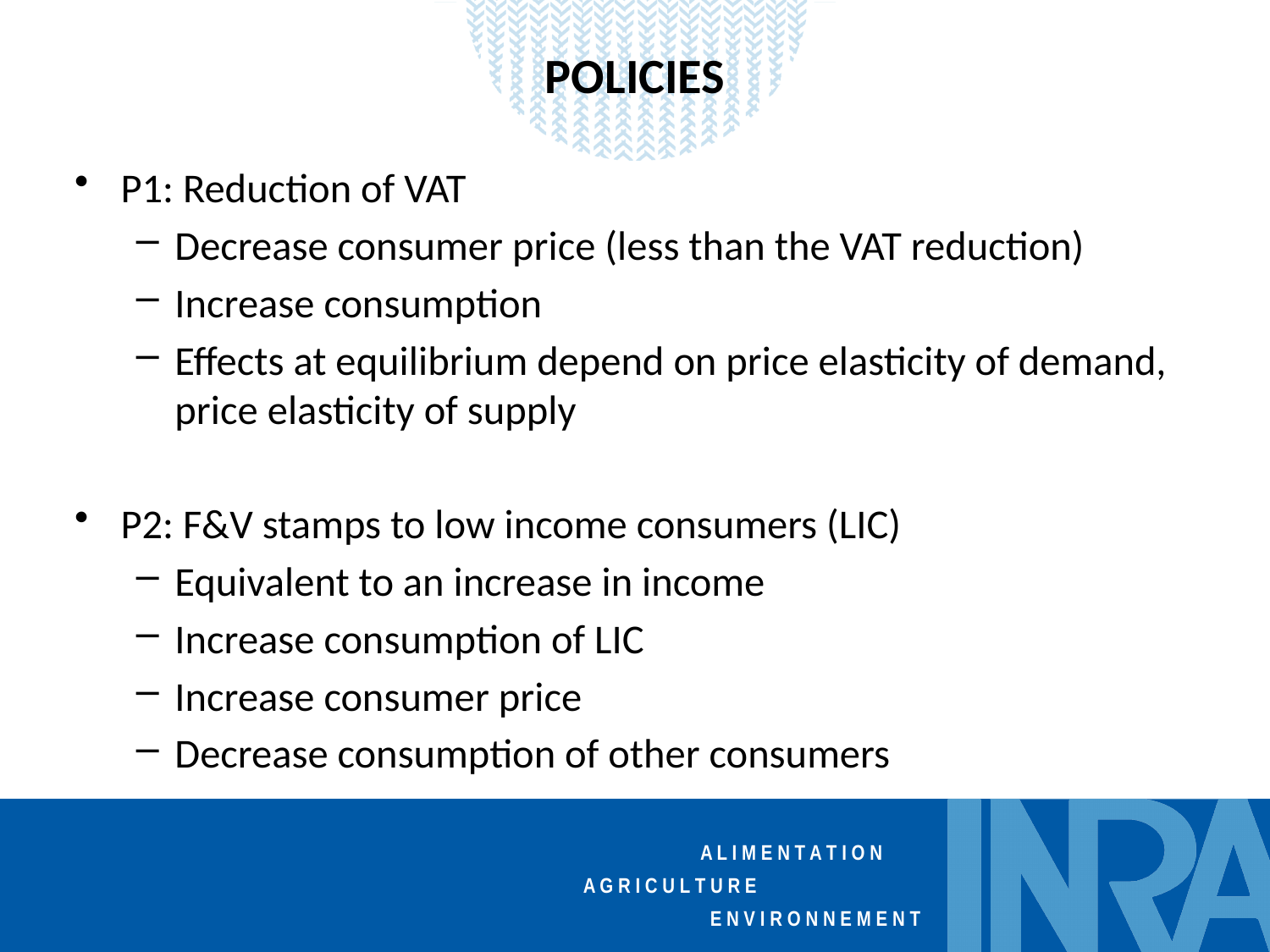

# POLICIES
P1: Reduction of VAT
Decrease consumer price (less than the VAT reduction)
Increase consumption
Effects at equilibrium depend on price elasticity of demand, price elasticity of supply

P2: F&V stamps to low income consumers (LIC)
Equivalent to an increase in income
Increase consumption of LIC
Increase consumer price
Decrease consumption of other consumers